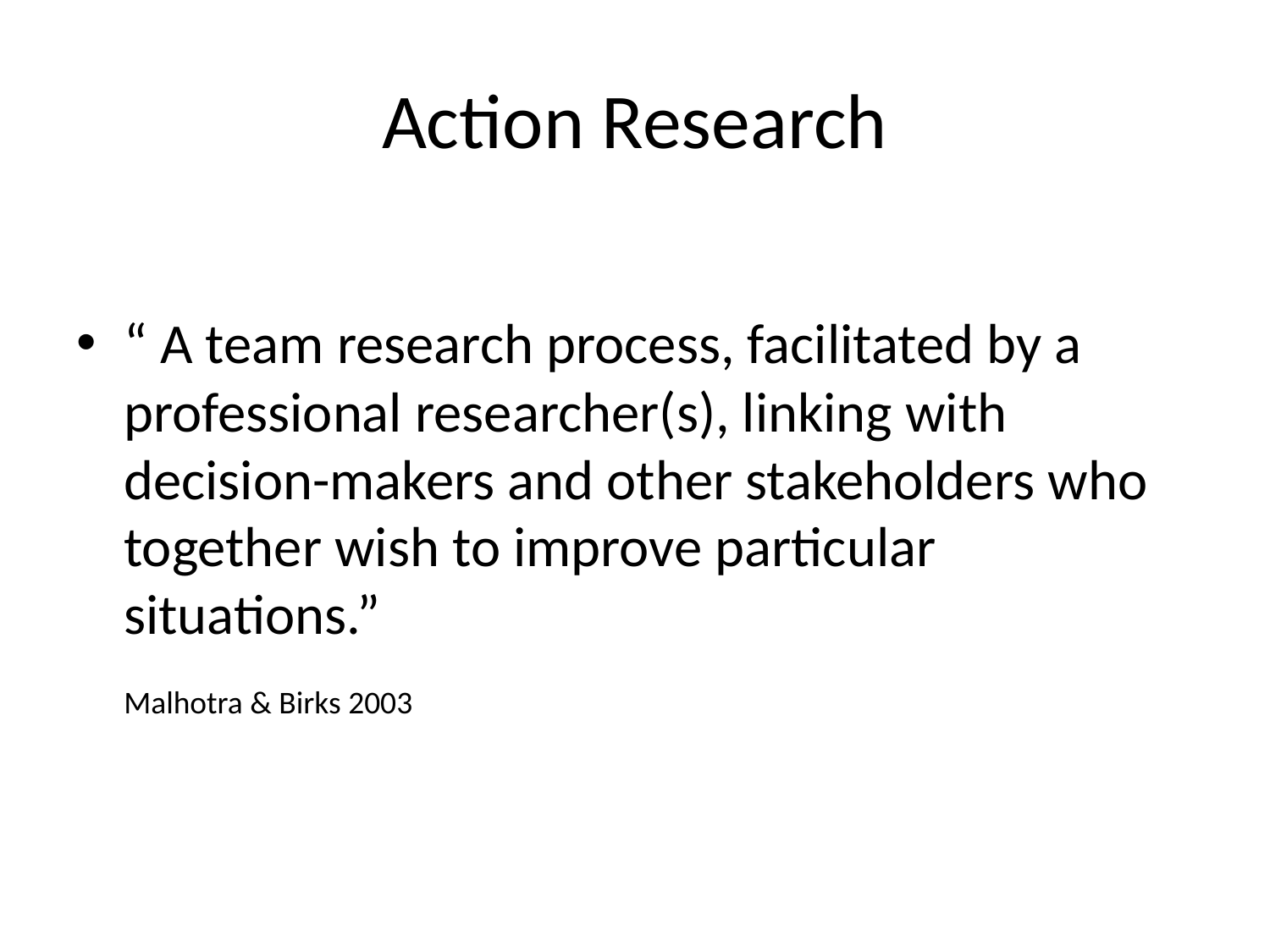

# Action Research

“ A team research process, facilitated by a professional researcher(s), linking with decision-makers and other stakeholders who together wish to improve particular situations.”
	Malhotra & Birks 2003